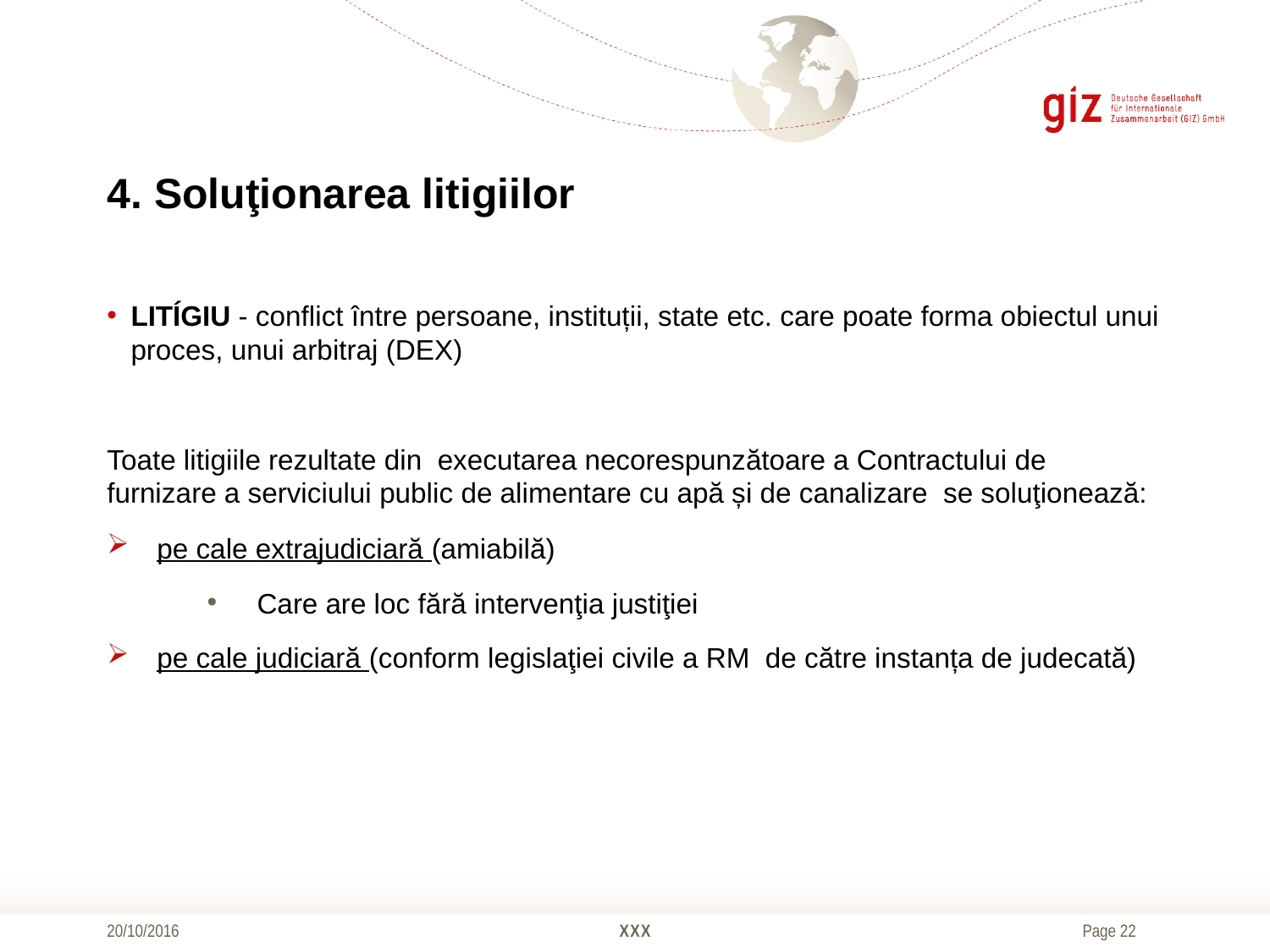

# 4. Soluţionarea litigiilor
LITÍGIU - conflict între persoane, instituții, state etc. care poate forma obiectul unui proces, unui arbitraj (DEX)

Toate litigiile rezultate din  executarea necorespunzătoare a Contractului de furnizare a serviciului public de alimentare cu apă și de canalizare  se soluţionează:
pe cale extrajudiciară (amiabilă)
Care are loc fără intervenţia justiţiei
pe cale judiciară (conform legislaţiei civile a RM  de către instanța de judecată)

20/10/2016
XXX